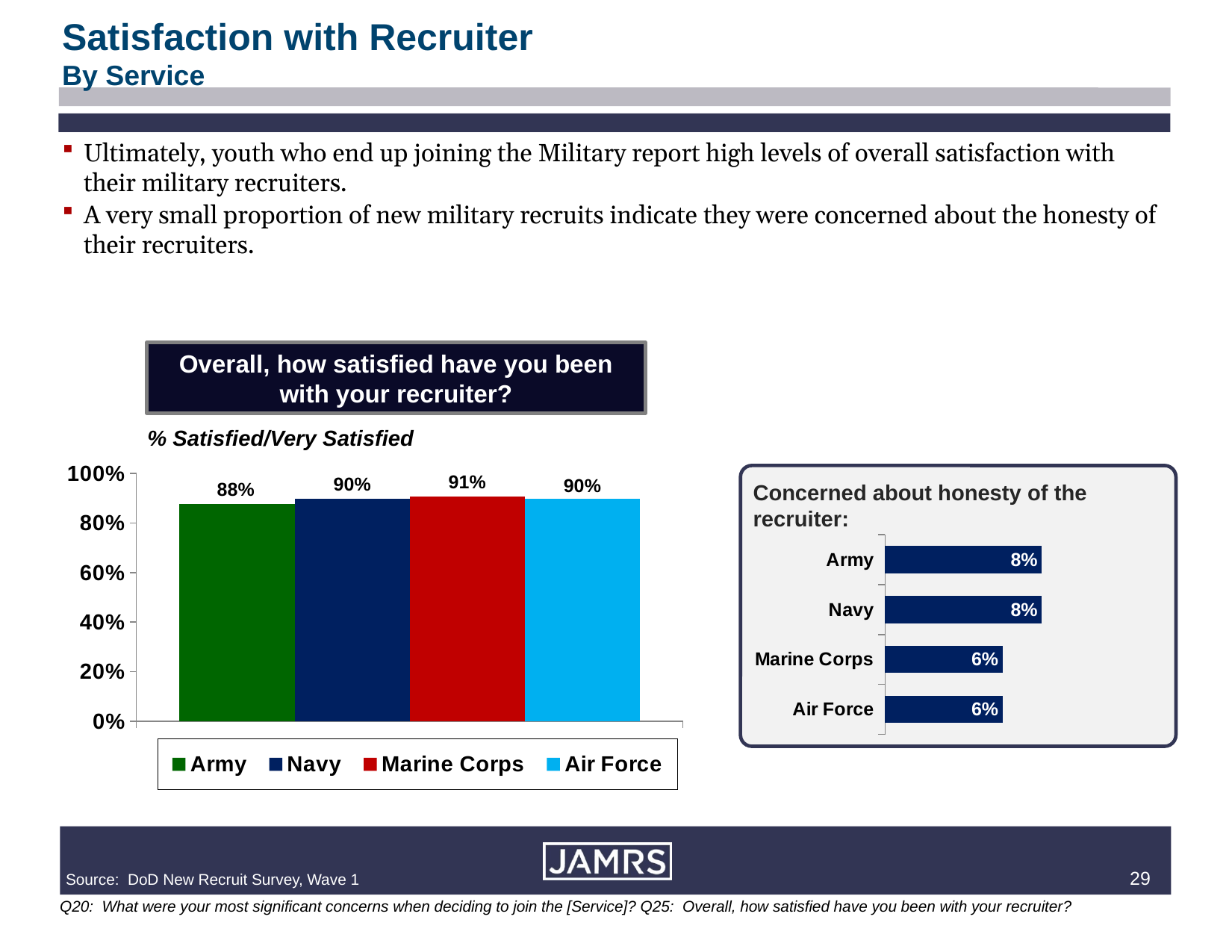

Satisfaction with Recruiter
By Service
Ultimately, youth who end up joining the Military report high levels of overall satisfaction with their military recruiters.
A very small proportion of new military recruits indicate they were concerned about the honesty of their recruiters.

### Chart

| Category | Army | Navy | Marine Corps | Air Force |
|---|---|---|---|---|
| Dec-12 | 0.876237 | 0.896762 | 0.9069193 | 0.898407 |
Overall, how satisfied have you been with your recruiter?
% Satisfied/Very Satisfied

Concerned about honesty of the recruiter:

### Chart

| Category | Series 1 |
|---|---|
| Air Force | 0.06 |
| Marine Corps | 0.06 |
| Navy | 0.08 |
| Army | 0.08 |
29
Source:  DoD New Recruit Survey, Wave 1
	Q20:  What were your most significant concerns when deciding to join the [Service]? Q25:  Overall, how satisfied have you been with your recruiter?